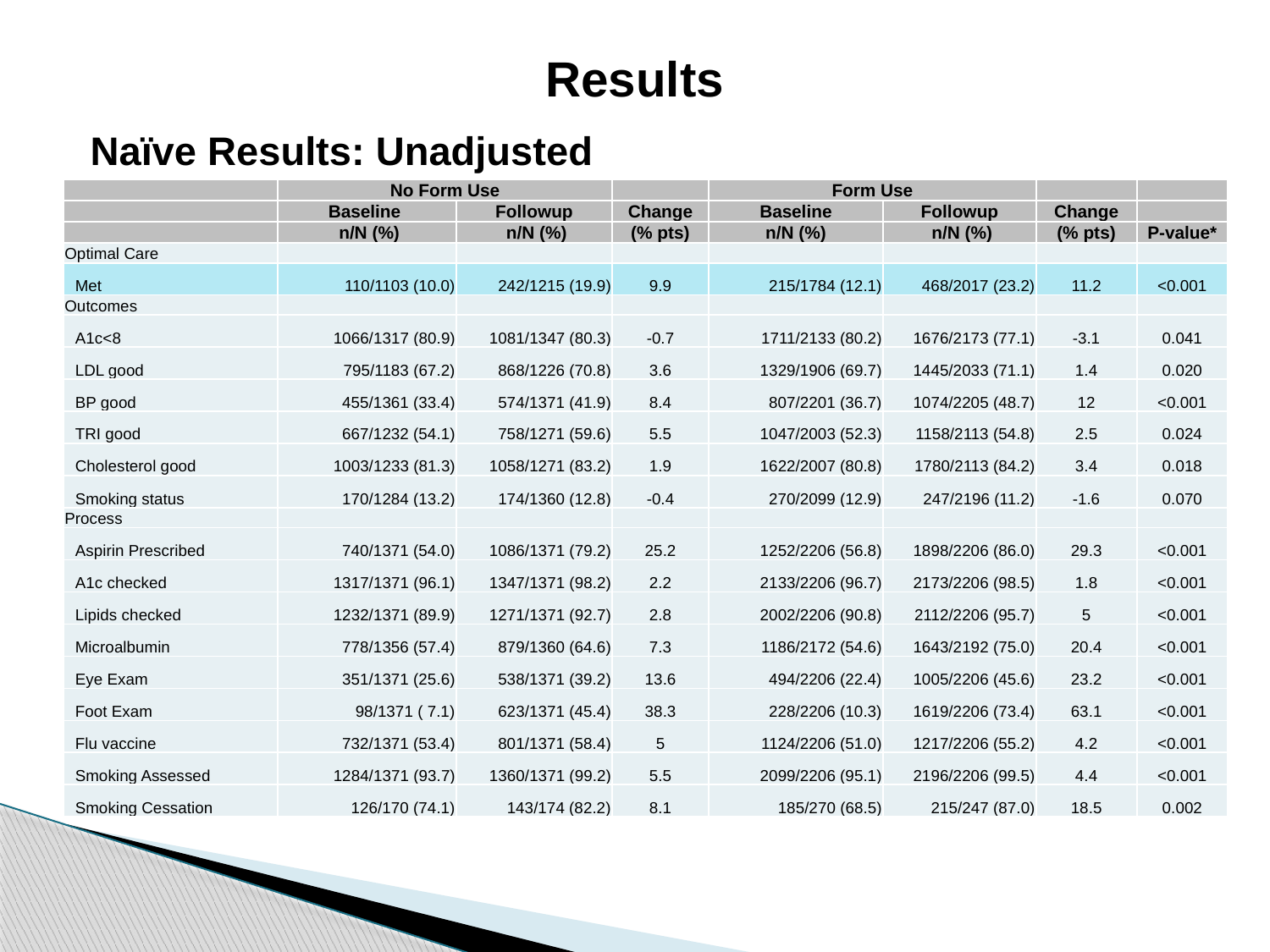

# Results
Naïve Results: Unadjusted
|  | No Form Use |  |  | Form Use |  |  |  |
| --- | --- | --- | --- | --- | --- | --- | --- |
|  | Baseline | Followup | Change | Baseline | Followup | Change |  |
|  | n/N (%) | n/N (%) | (% pts) | n/N (%) | n/N (%) | (% pts) | P-value\* |
| Optimal Care |  |  |  |  |  |  |  |
| Met | 110/1103 (10.0) | 242/1215 (19.9) | 9.9 | 215/1784 (12.1) | 468/2017 (23.2) | 11.2 | <0.001 |
| Outcomes |  |  |  |  |  |  |  |
| A1c<8 | 1066/1317 (80.9) | 1081/1347 (80.3) | -0.7 | 1711/2133 (80.2) | 1676/2173 (77.1) | -3.1 | 0.041 |
| LDL good | 795/1183 (67.2) | 868/1226 (70.8) | 3.6 | 1329/1906 (69.7) | 1445/2033 (71.1) | 1.4 | 0.020 |
| BP good | 455/1361 (33.4) | 574/1371 (41.9) | 8.4 | 807/2201 (36.7) | 1074/2205 (48.7) | 12 | <0.001 |
| TRI good | 667/1232 (54.1) | 758/1271 (59.6) | 5.5 | 1047/2003 (52.3) | 1158/2113 (54.8) | 2.5 | 0.024 |
| Cholesterol good | 1003/1233 (81.3) | 1058/1271 (83.2) | 1.9 | 1622/2007 (80.8) | 1780/2113 (84.2) | 3.4 | 0.018 |
| Smoking status | 170/1284 (13.2) | 174/1360 (12.8) | -0.4 | 270/2099 (12.9) | 247/2196 (11.2) | -1.6 | 0.070 |
| Process |  |  |  |  |  |  |  |
| Aspirin Prescribed | 740/1371 (54.0) | 1086/1371 (79.2) | 25.2 | 1252/2206 (56.8) | 1898/2206 (86.0) | 29.3 | <0.001 |
| A1c checked | 1317/1371 (96.1) | 1347/1371 (98.2) | 2.2 | 2133/2206 (96.7) | 2173/2206 (98.5) | 1.8 | <0.001 |
| Lipids checked | 1232/1371 (89.9) | 1271/1371 (92.7) | 2.8 | 2002/2206 (90.8) | 2112/2206 (95.7) | 5 | <0.001 |
| Microalbumin | 778/1356 (57.4) | 879/1360 (64.6) | 7.3 | 1186/2172 (54.6) | 1643/2192 (75.0) | 20.4 | <0.001 |
| Eye Exam | 351/1371 (25.6) | 538/1371 (39.2) | 13.6 | 494/2206 (22.4) | 1005/2206 (45.6) | 23.2 | <0.001 |
| Foot Exam | 98/1371 ( 7.1) | 623/1371 (45.4) | 38.3 | 228/2206 (10.3) | 1619/2206 (73.4) | 63.1 | <0.001 |
| Flu vaccine | 732/1371 (53.4) | 801/1371 (58.4) | 5 | 1124/2206 (51.0) | 1217/2206 (55.2) | 4.2 | <0.001 |
| Smoking Assessed | 1284/1371 (93.7) | 1360/1371 (99.2) | 5.5 | 2099/2206 (95.1) | 2196/2206 (99.5) | 4.4 | <0.001 |
| Smoking Cessation | 126/170 (74.1) | 143/174 (82.2) | 8.1 | 185/270 (68.5) | 215/247 (87.0) | 18.5 | 0.002 |